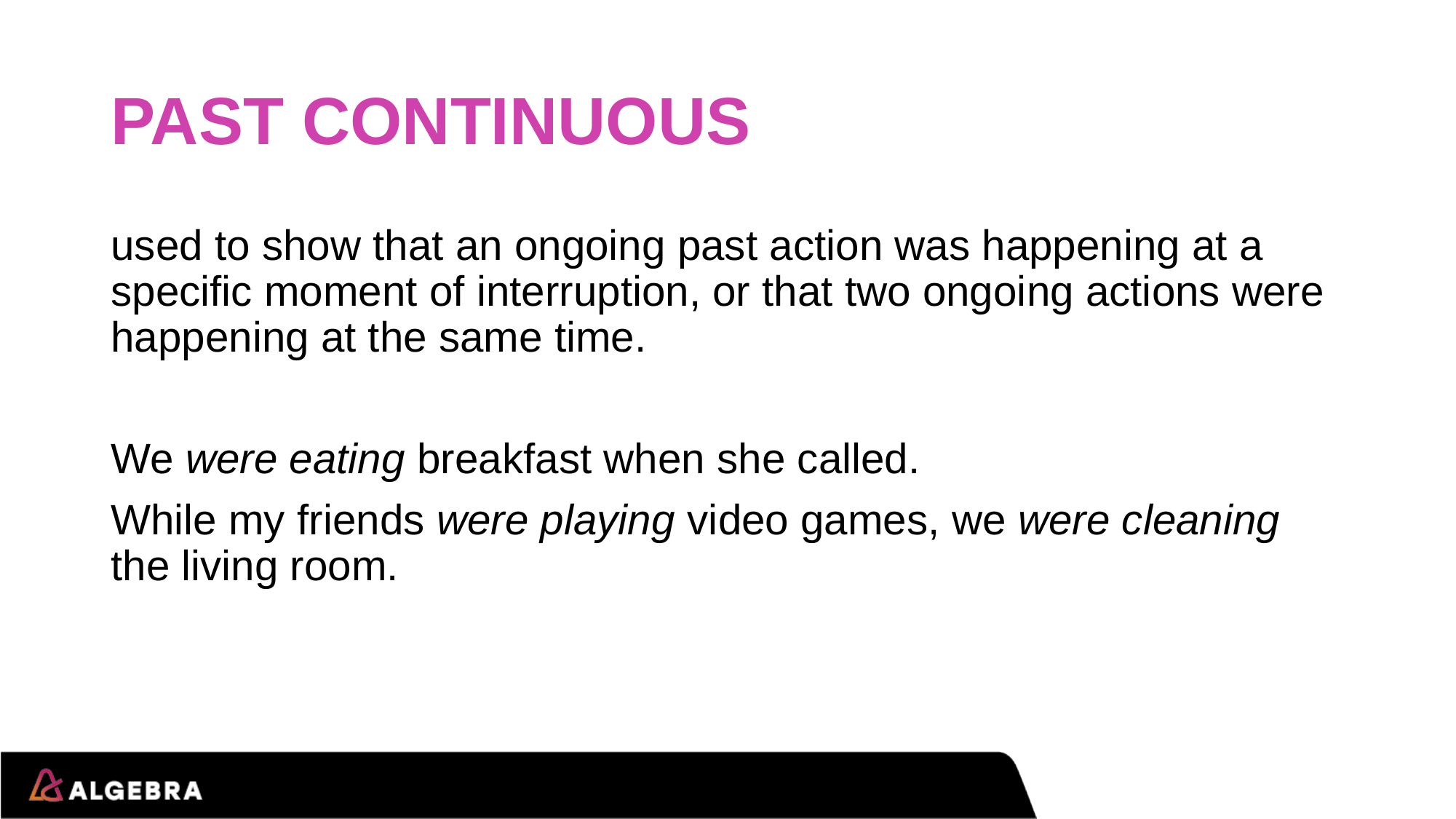

# PAST CONTINUOUS
used to show that an ongoing past action was happening at a specific moment of interruption, or that two ongoing actions were happening at the same time.

We were eating breakfast when she called.
While my friends were playing video games, we were cleaning the living room.